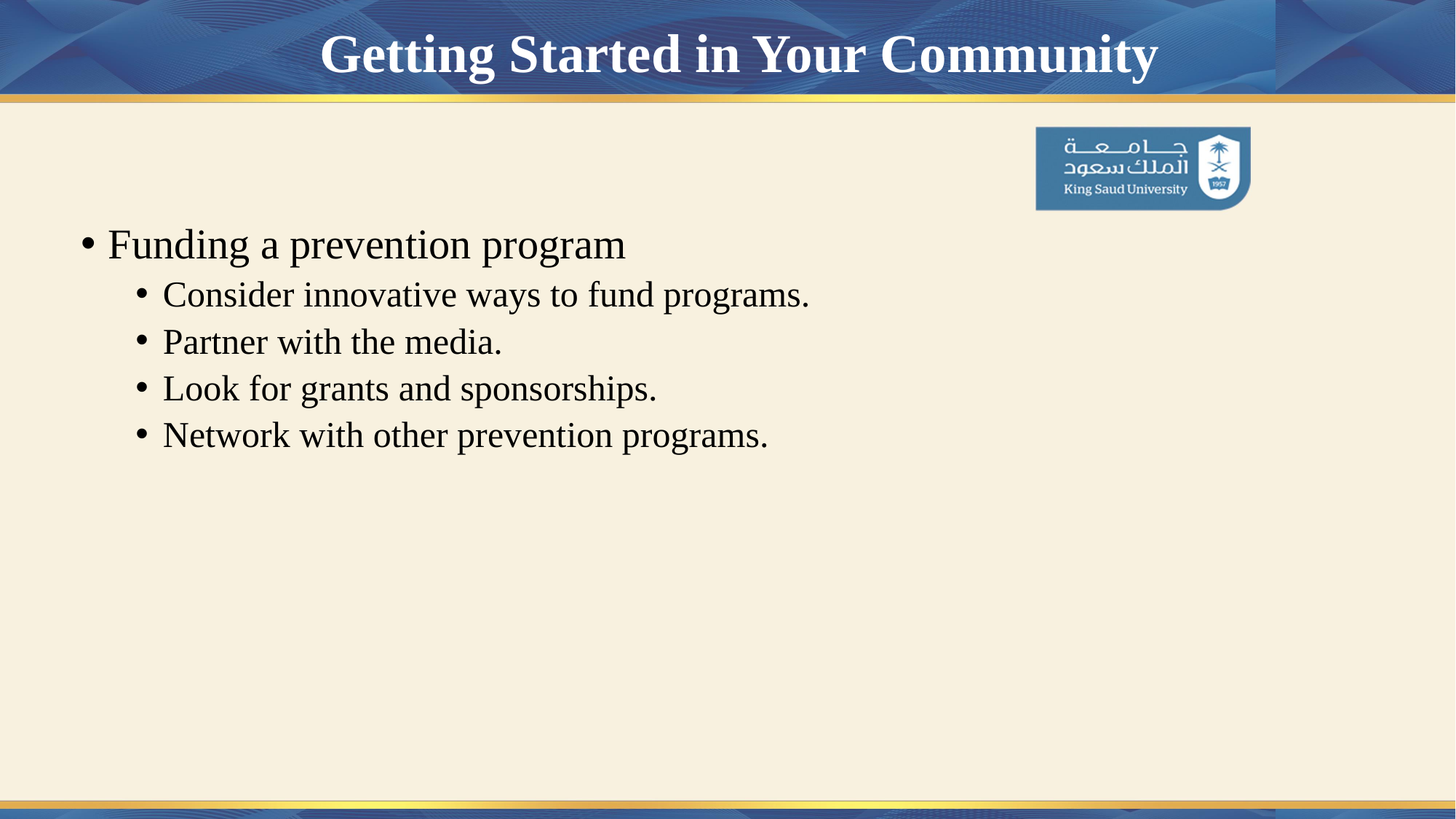

Getting Started in Your Community
Funding a prevention program
Consider innovative ways to fund programs.
Partner with the media.
Look for grants and sponsorships.
Network with other prevention programs.